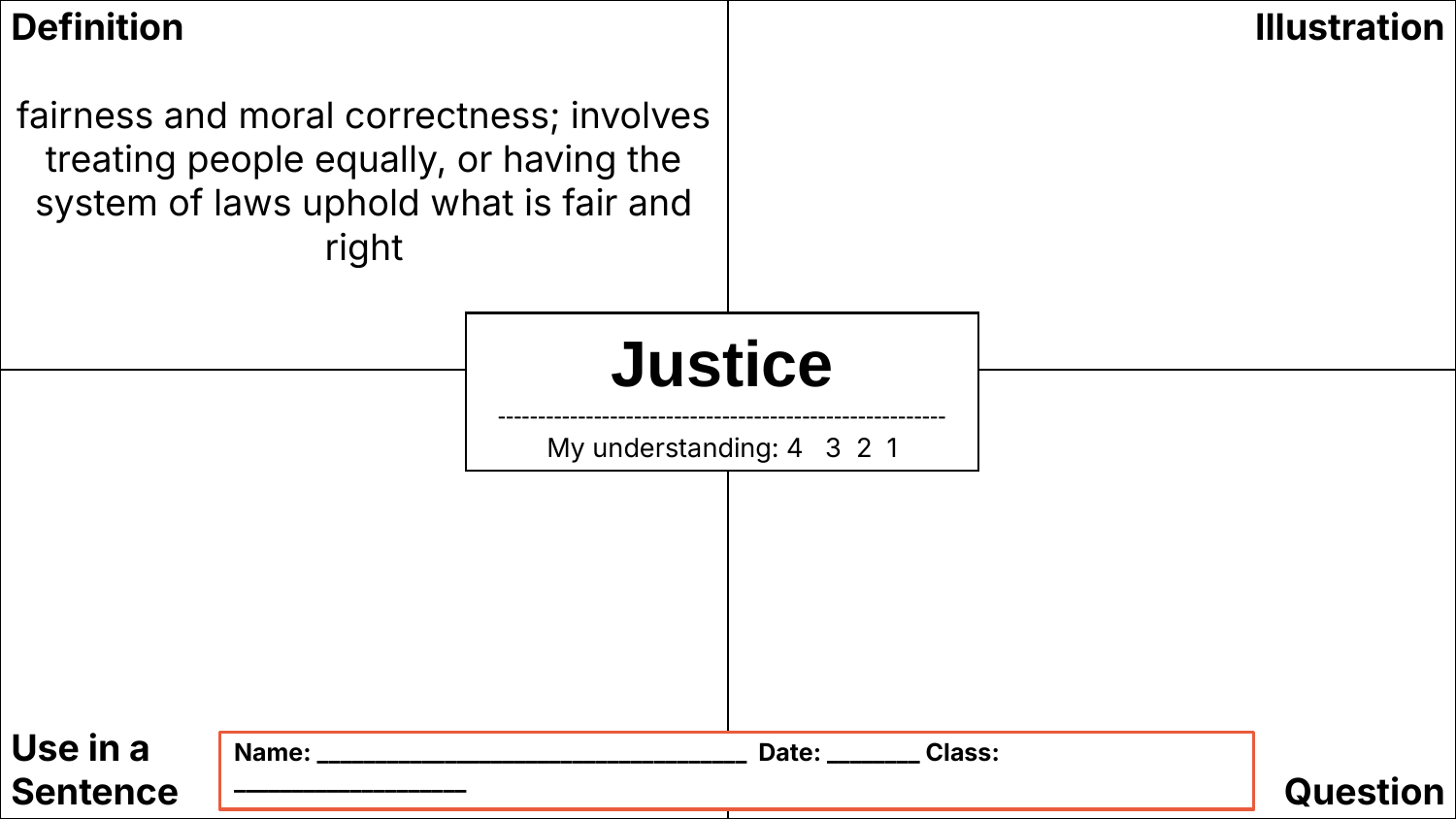

| Definition fairness and moral correctness; involves treating people equally, or having the system of laws uphold what is fair and right | Illustration |
| --- | --- |
| Use in a Sentence | Question |
Justice
--------------------------------------------------------
My understanding: 4   3  2  1
Name: _____________________________________  Date: ________ Class: ____________________